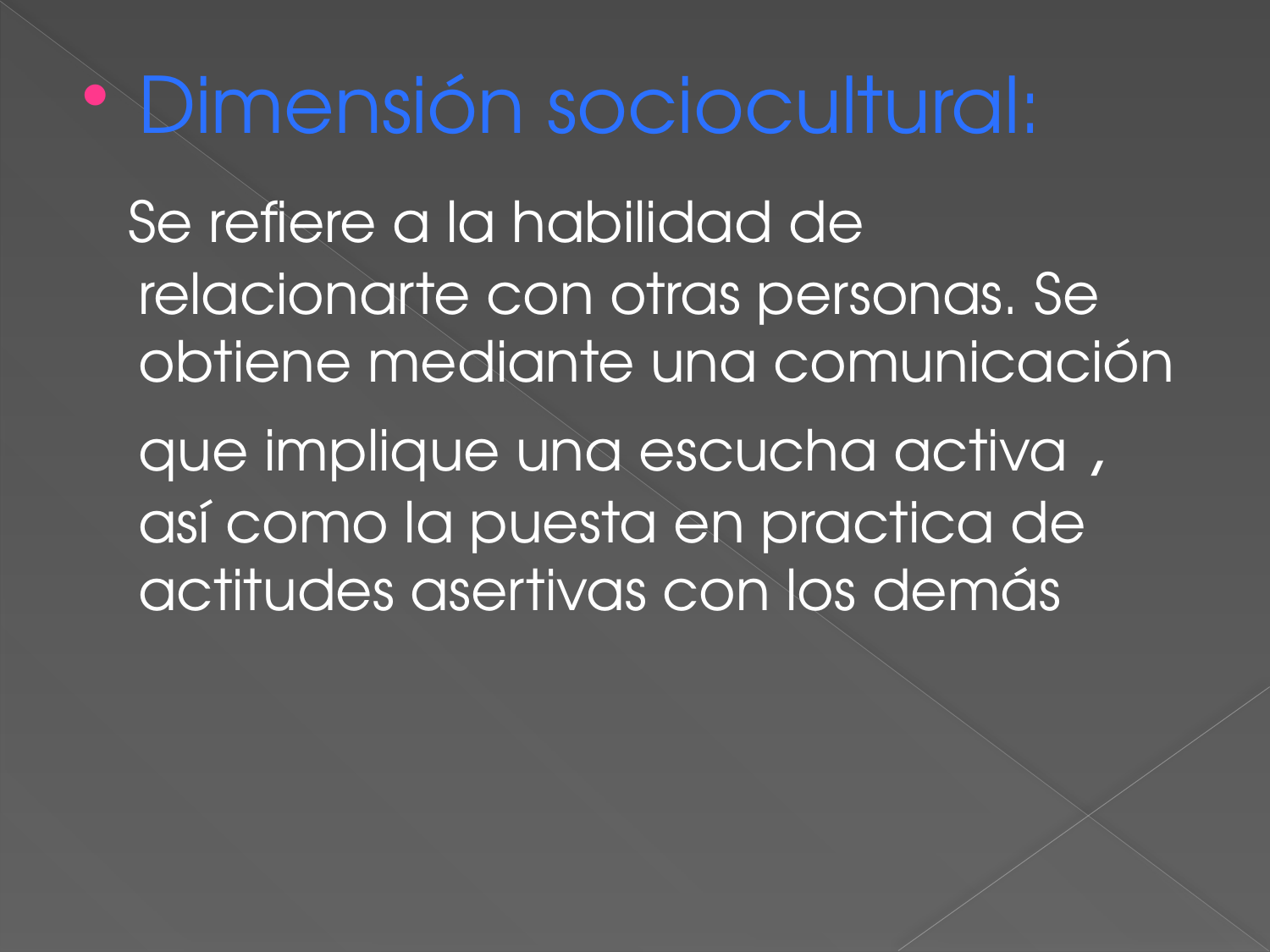

Dimensión sociocultural:
  Se refiere a la habilidad de relacionarte con otras personas. Se obtiene mediante una comunicación que implique una escucha activa , así como la puesta en practica de actitudes asertivas con los demás